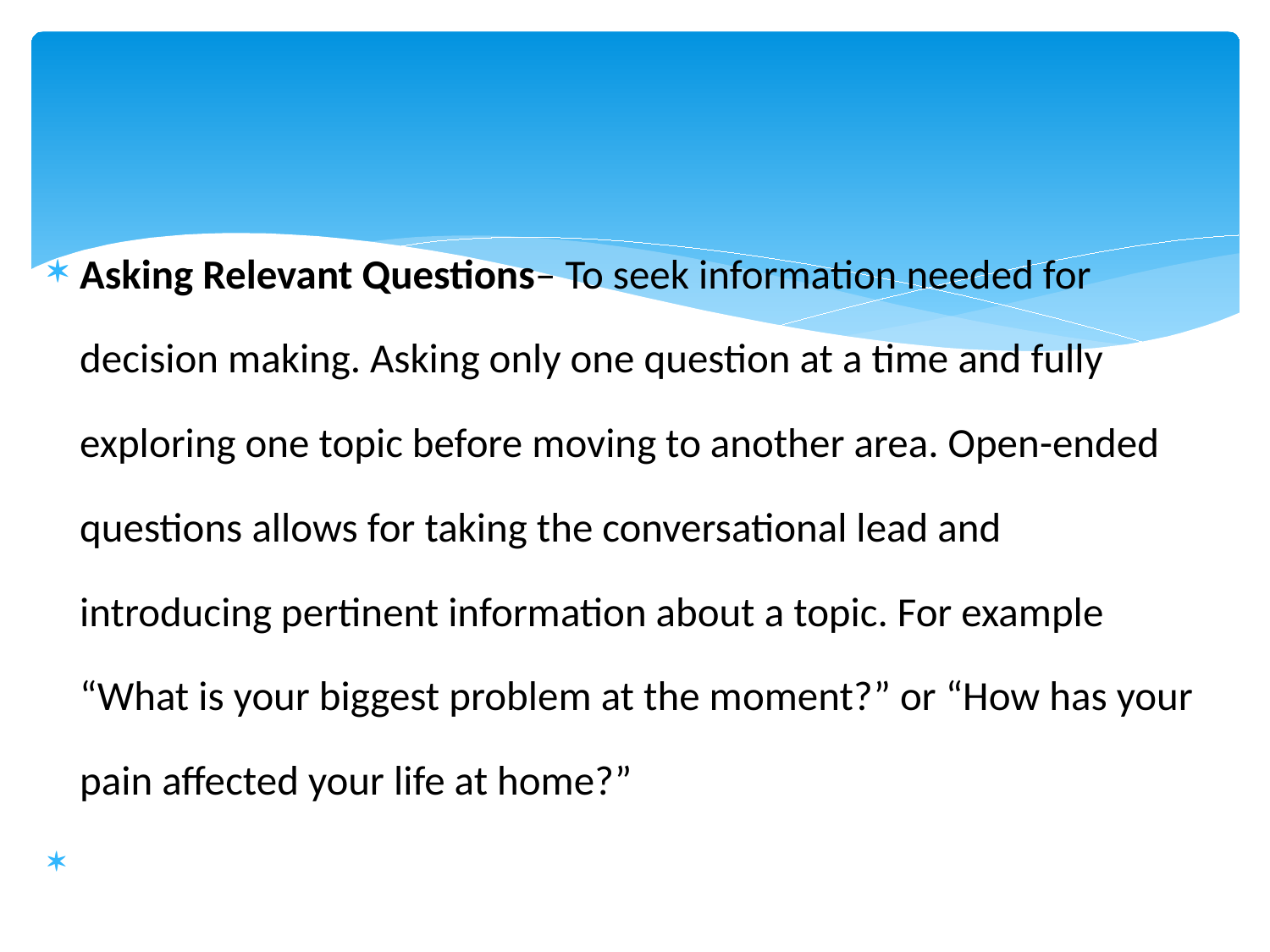

Asking Relevant Questions– To seek information needed for decision making. Asking only one question at a time and fully exploring one topic before moving to another area. Open-ended questions allows for taking the conversational lead and introducing pertinent information about a topic. For example “What is your biggest problem at the moment?” or “How has your pain affected your life at home?”